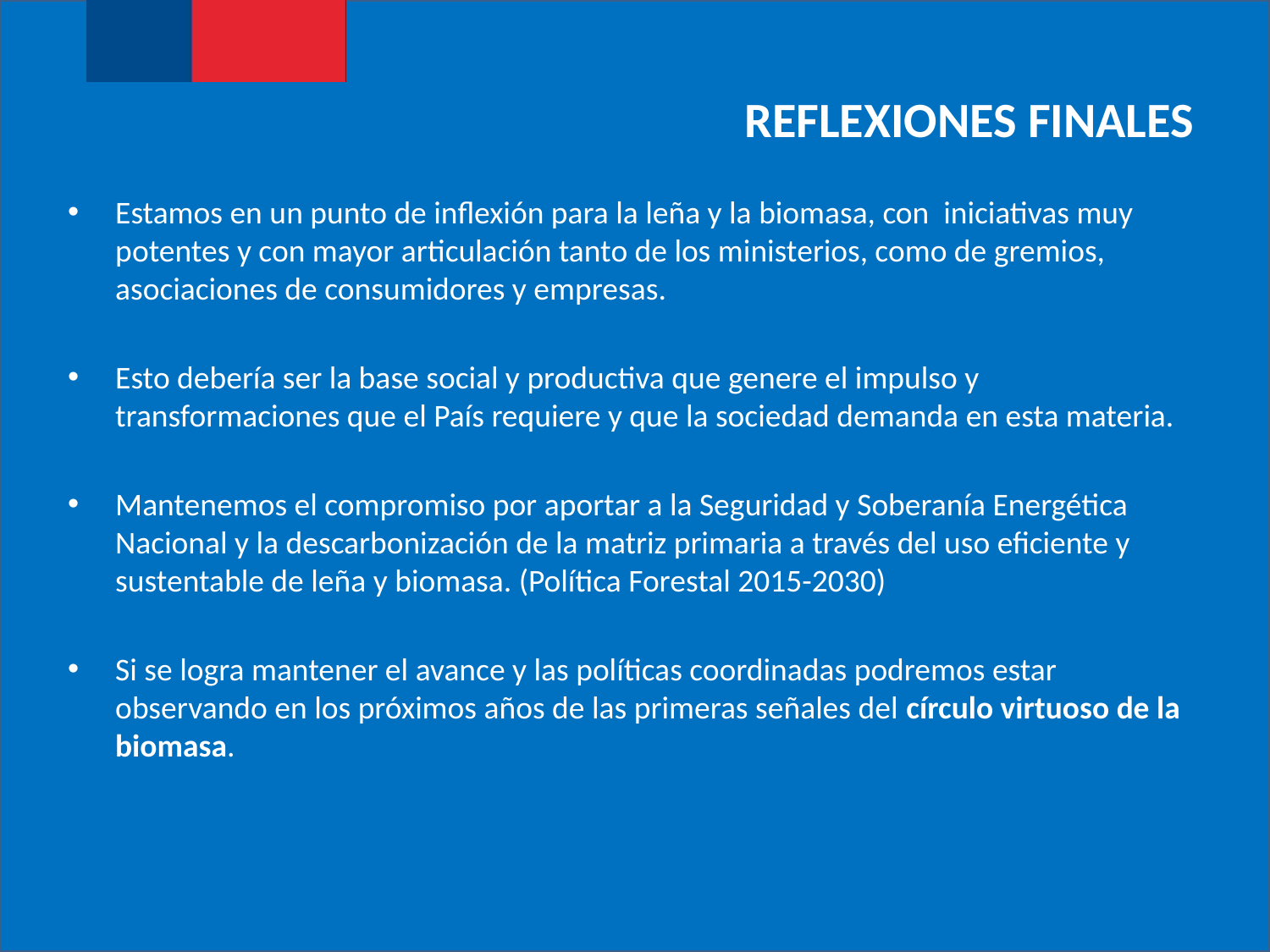

# Reflexiones Finales
Estamos en un punto de inflexión para la leña y la biomasa, con  iniciativas muy potentes y con mayor articulación tanto de los ministerios, como de gremios,  asociaciones de consumidores y empresas.

Esto debería ser la base social y productiva que genere el impulso y transformaciones que el País requiere y que la sociedad demanda en esta materia.

Mantenemos el compromiso por aportar a la Seguridad y Soberanía Energética Nacional y la descarbonización de la matriz primaria a través del uso eficiente y sustentable de leña y biomasa. (Política Forestal 2015-2030)

Si se logra mantener el avance y las políticas coordinadas podremos estar  observando en los próximos años de las primeras señales del círculo virtuoso de la biomasa.